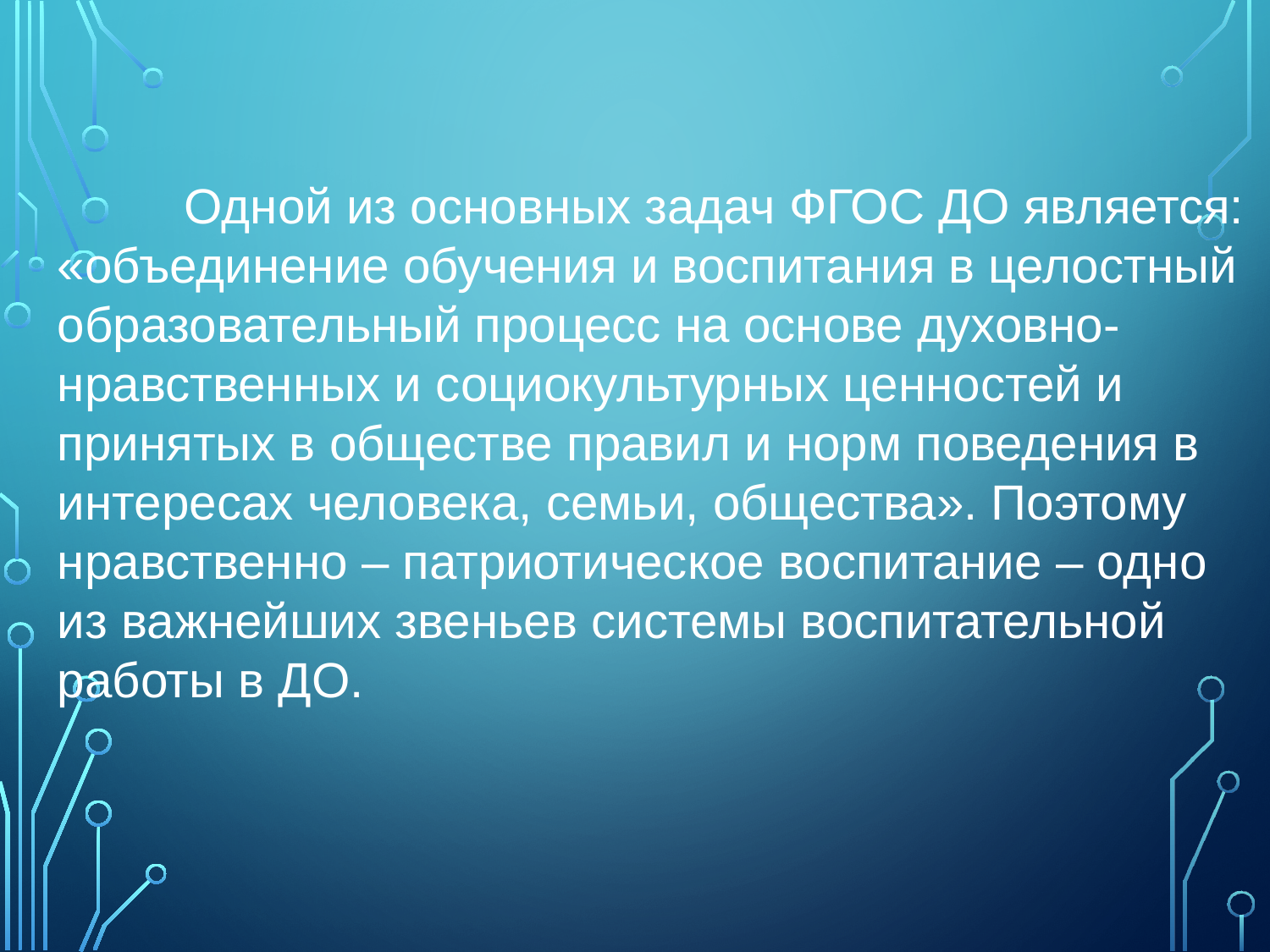

#
	Одной из основных задач ФГОС ДО является: «объединение обучения и воспитания в целостный образовательный процесс на основе духовно-нравственных и социокультурных ценностей и принятых в обществе правил и норм поведения в интересах человека, семьи, общества». Поэтому нравственно – патриотическое воспитание – одно из важнейших звеньев системы воспитательной работы в ДО.